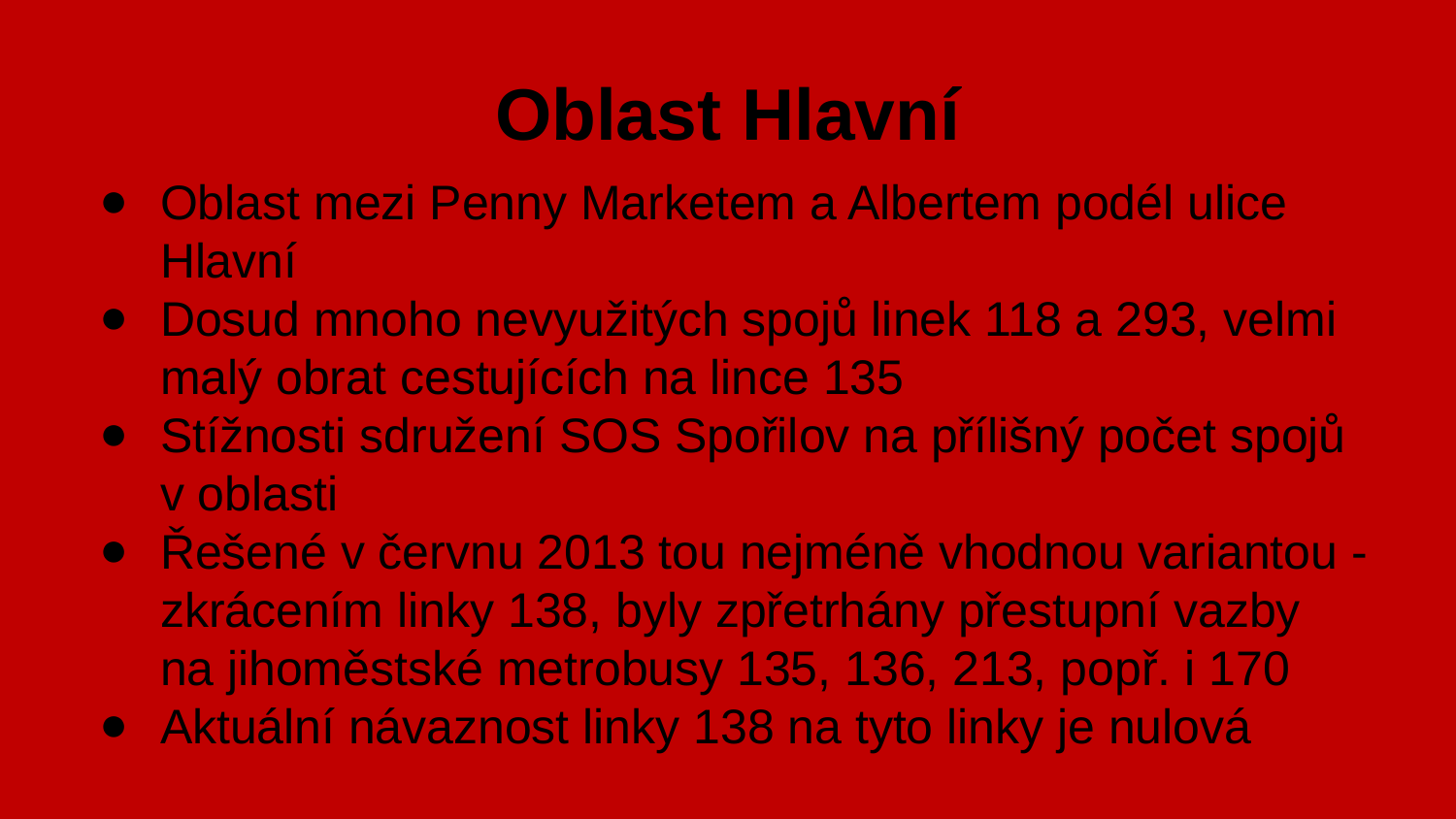

# Oblast Hlavní
Oblast mezi Penny Marketem a Albertem podél ulice Hlavní
Dosud mnoho nevyužitých spojů linek 118 a 293, velmi malý obrat cestujících na lince 135
Stížnosti sdružení SOS Spořilov na přílišný počet spojů v oblasti
Řešené v červnu 2013 tou nejméně vhodnou variantou - zkrácením linky 138, byly zpřetrhány přestupní vazby na jihoměstské metrobusy 135, 136, 213, popř. i 170
Aktuální návaznost linky 138 na tyto linky je nulová